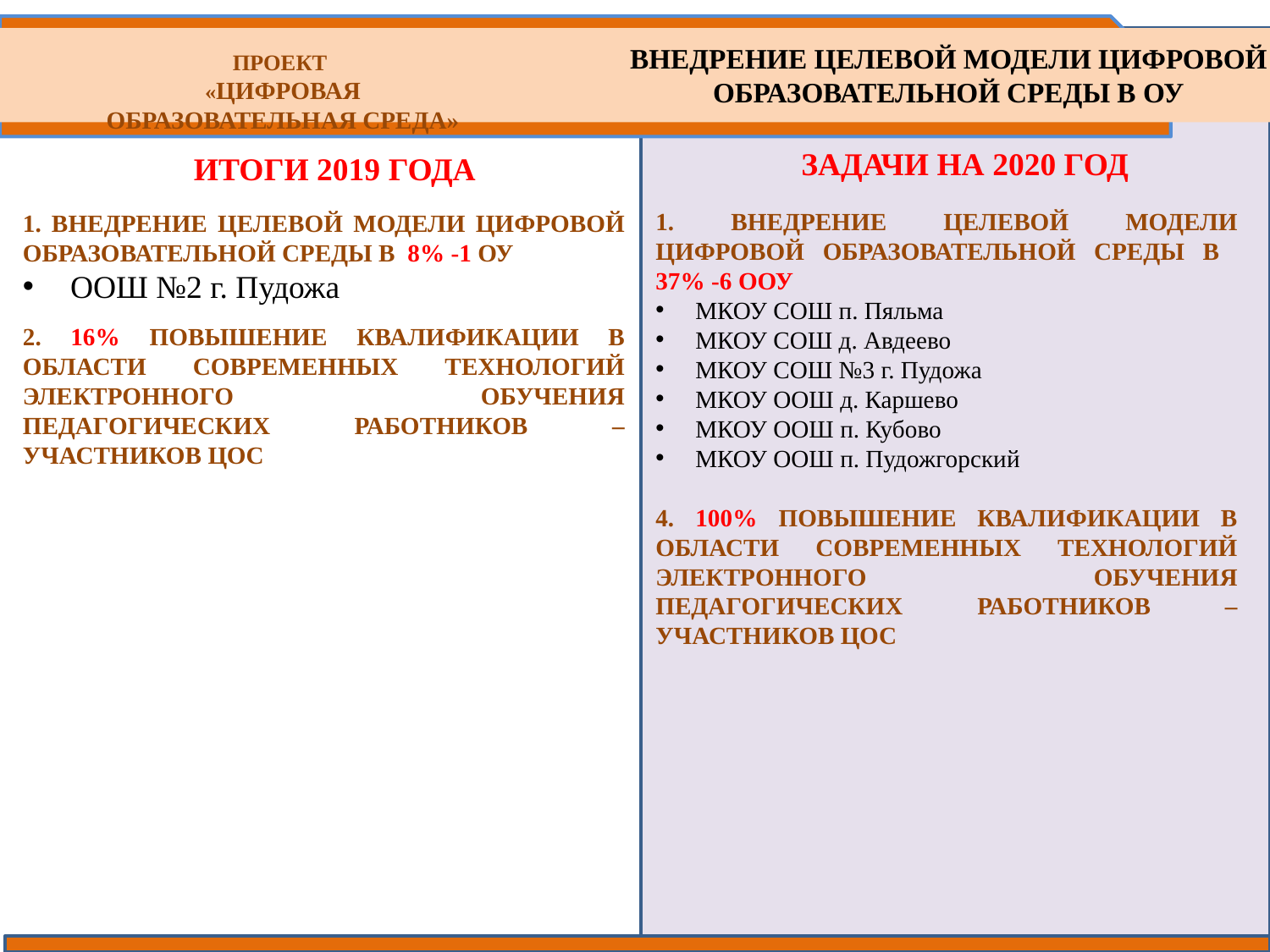

ВНЕДРЕНИЕ ЦЕЛЕВОЙ МОДЕЛИ ЦИФРОВОЙ
 ОБРАЗОВАТЕЛЬНОЙ СРЕДЫ В ОУ
ПРОЕКТ
«ЦИФРОВАЯ ОБРАЗОВАТЕЛЬНАЯ СРЕДА»

ЗАДАЧИ НА 2020 ГОД
ИТОГИ 2019 ГОДА

1. ВНЕДРЕНИЕ ЦЕЛЕВОЙ МОДЕЛИ ЦИФРОВОЙ ОБРАЗОВАТЕЛЬНОЙ СРЕДЫ В  8% -1 ОУ
ООШ №2 г. Пудожа

2. 16% ПОВЫШЕНИЕ КВАЛИФИКАЦИИ В ОБЛАСТИ СОВРЕМЕННЫХ ТЕХНОЛОГИЙ ЭЛЕКТРОННОГО ОБУЧЕНИЯ ПЕДАГОГИЧЕСКИХ РАБОТНИКОВ – УЧАСТНИКОВ ЦОС

1. ВНЕДРЕНИЕ ЦЕЛЕВОЙ МОДЕЛИ ЦИФРОВОЙ ОБРАЗОВАТЕЛЬНОЙ СРЕДЫ В  37% -6 ООУ
МКОУ СОШ п. Пяльма
МКОУ СОШ д. Авдеево
МКОУ СОШ №3 г. Пудожа
МКОУ ООШ д. Каршево
МКОУ ООШ п. Кубово
МКОУ ООШ п. Пудожгорский

4. 100% ПОВЫШЕНИЕ КВАЛИФИКАЦИИ В ОБЛАСТИ СОВРЕМЕННЫХ ТЕХНОЛОГИЙ ЭЛЕКТРОННОГО ОБУЧЕНИЯ ПЕДАГОГИЧЕСКИХ РАБОТНИКОВ – УЧАСТНИКОВ ЦОС